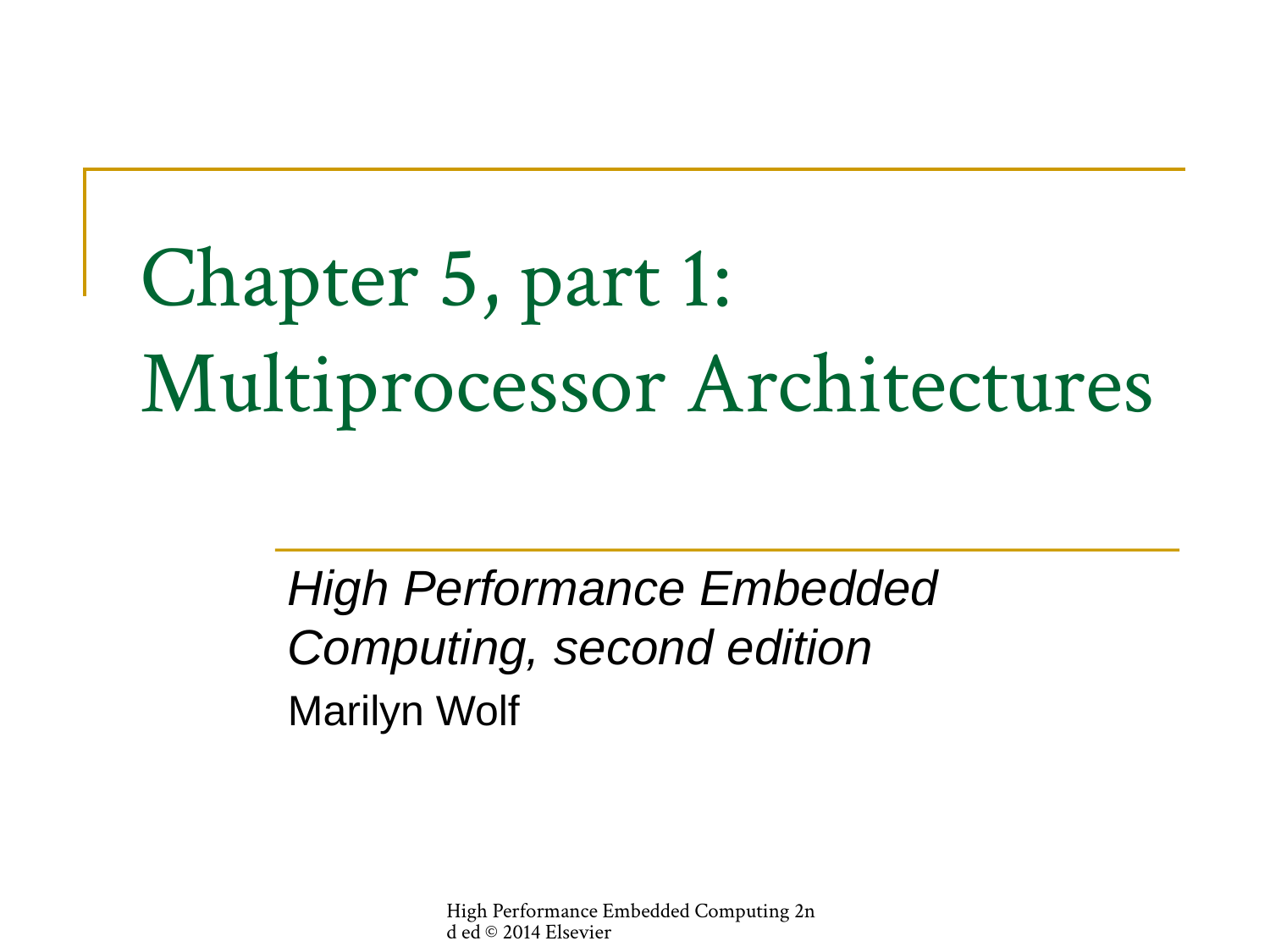

# Chapter 5, part 1: Multiprocessor Architectures
High Performance Embedded Computing, second edition
Marilyn Wolf
High Performance Embedded Computing 2nd ed © 2014 Elsevier